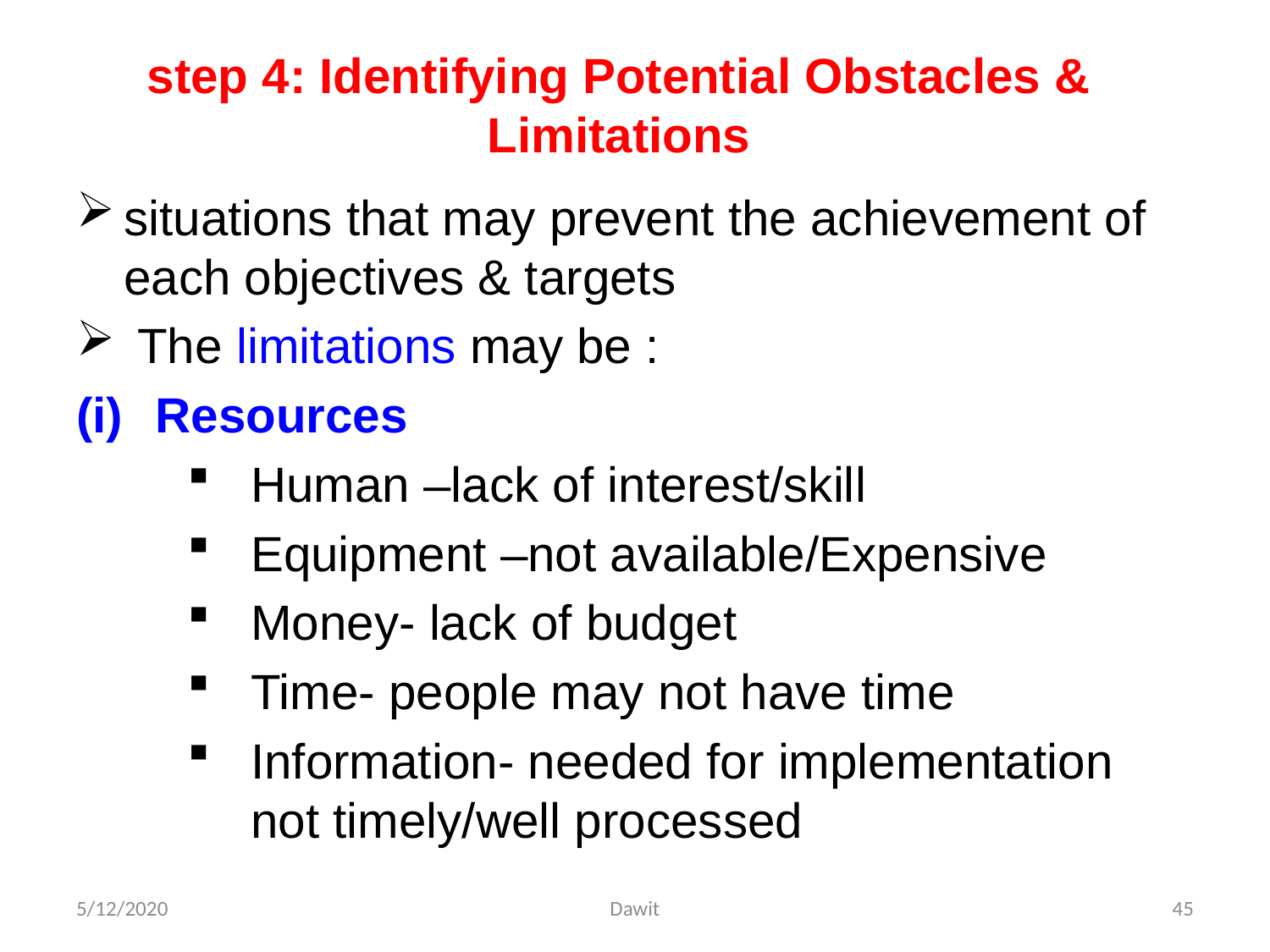

# step 4: Identifying Potential Obstacles & Limitations
situations that may prevent the achievement of each objectives & targets
 The limitations may be :
Resources
Human –lack of interest/skill
Equipment –not available/Expensive
Money- lack of budget
Time- people may not have time
Information- needed for implementation not timely/well processed

5/12/2020
Dawit
45